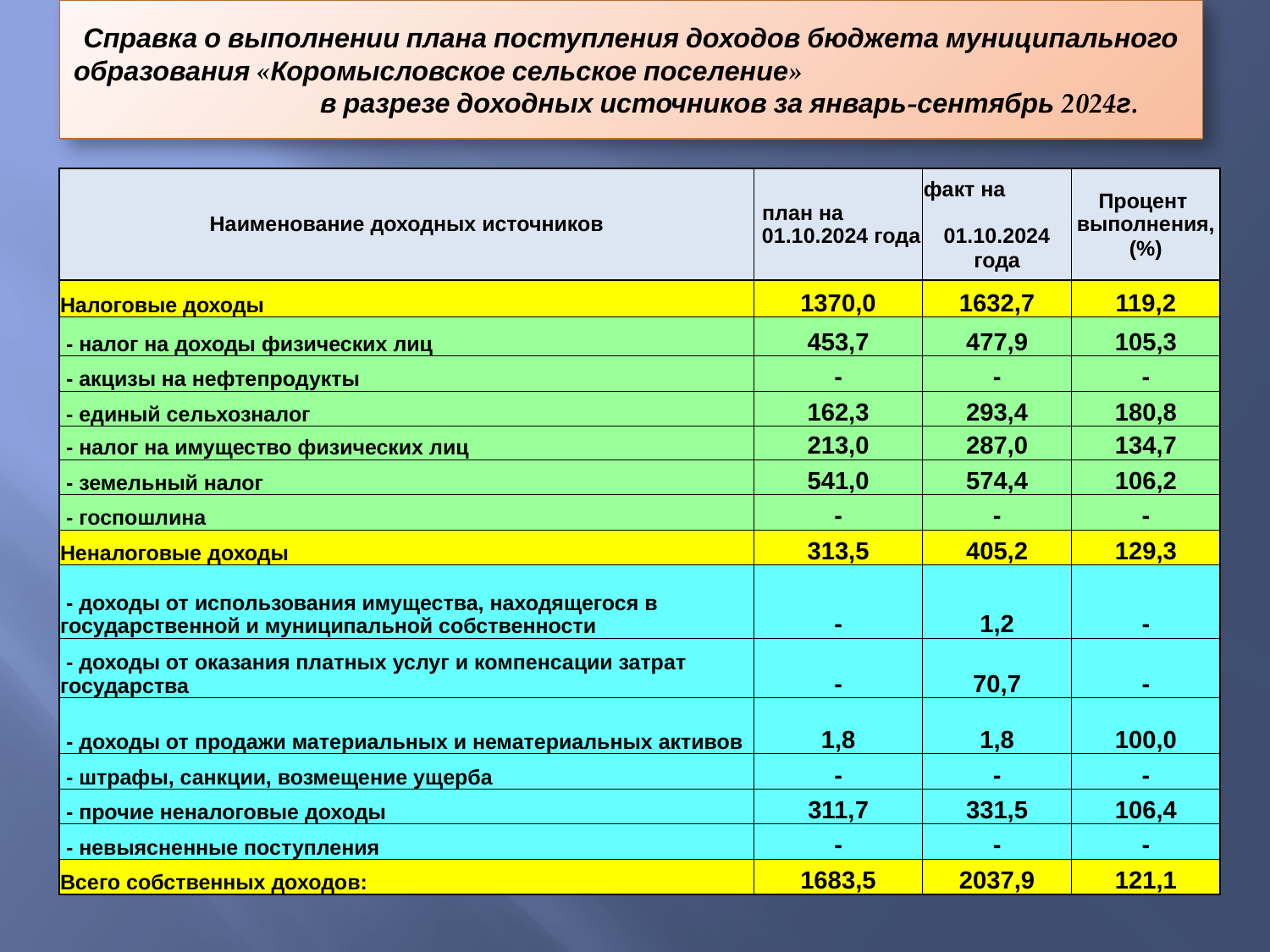

# Справка о выполнении плана поступления доходов бюджета муниципального образования «Коромысловское сельское поселение»                                                                                       в разрезе доходных источников за январь-сентябрь 2024г.
| Наименование доходных источников | план на 01.10.2024 года | факт на 01.10.2024 года | Процент выполнения, (%) |
| --- | --- | --- | --- |
| Налоговые доходы | 1370,0 | 1632,7 | 119,2 |
| - налог на доходы физических лиц | 453,7 | 477,9 | 105,3 |
| - акцизы на нефтепродукты | - | - | - |
| - единый сельхозналог | 162,3 | 293,4 | 180,8 |
| - налог на имущество физических лиц | 213,0 | 287,0 | 134,7 |
| - земельный налог | 541,0 | 574,4 | 106,2 |
| - госпошлина | - | - | - |
| Неналоговые доходы | 313,5 | 405,2 | 129,3 |
| - доходы от использования имущества, находящегося в государственной и муниципальной собственности | - | 1,2 | - |
| - доходы от оказания платных услуг и компенсации затрат государства | - | 70,7 | - |
| - доходы от продажи материальных и нематериальных активов | 1,8 | 1,8 | 100,0 |
| - штрафы, санкции, возмещение ущерба | - | - | - |
| - прочие неналоговые доходы | 311,7 | 331,5 | 106,4 |
| - невыясненные поступления | - | - | - |
| Всего собственных доходов: | 1683,5 | 2037,9 | 121,1 |